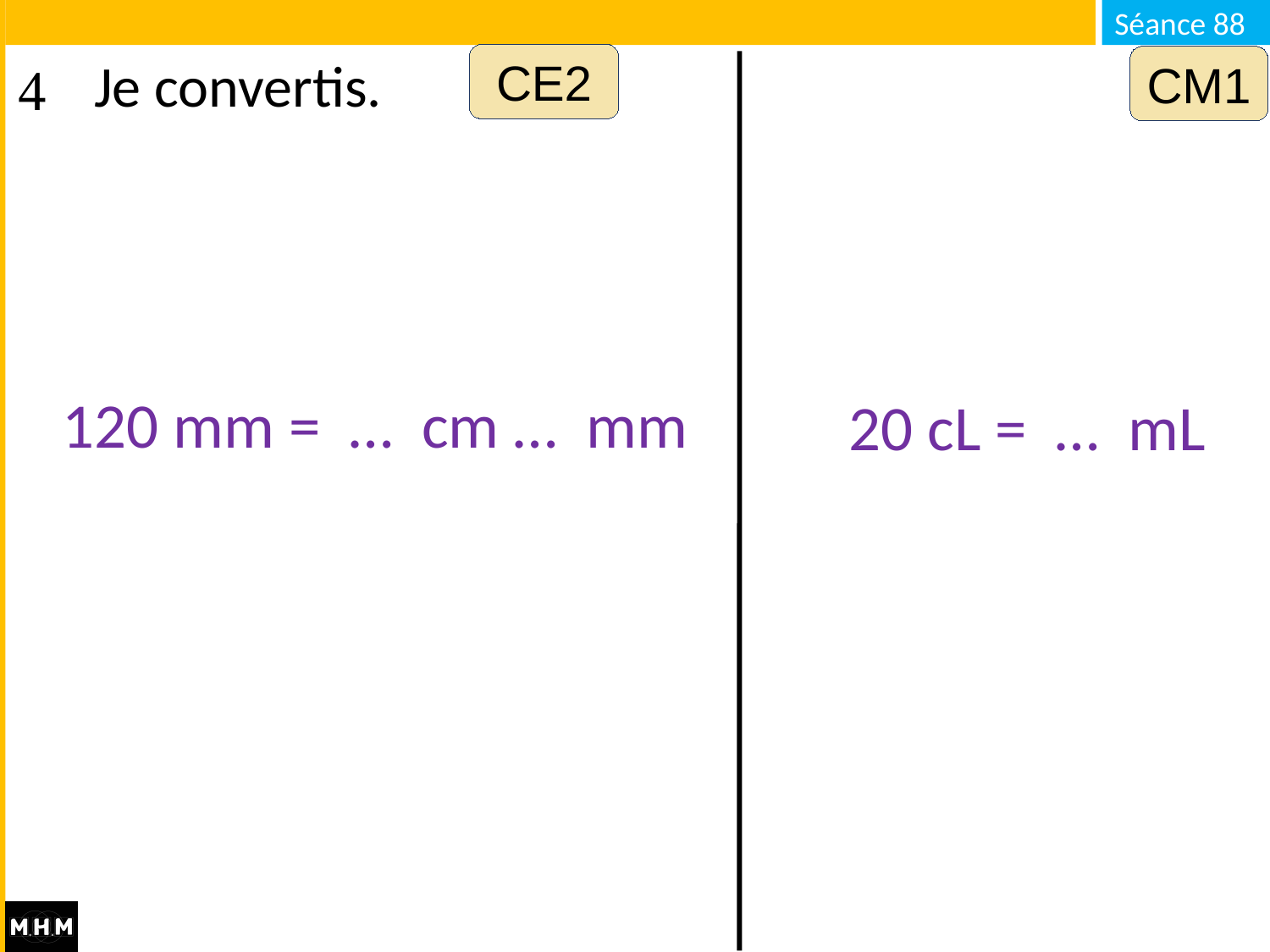

CE2
CM1
# Je convertis.

120 mm =  …  cm …  mm
20 cL =  …  mL